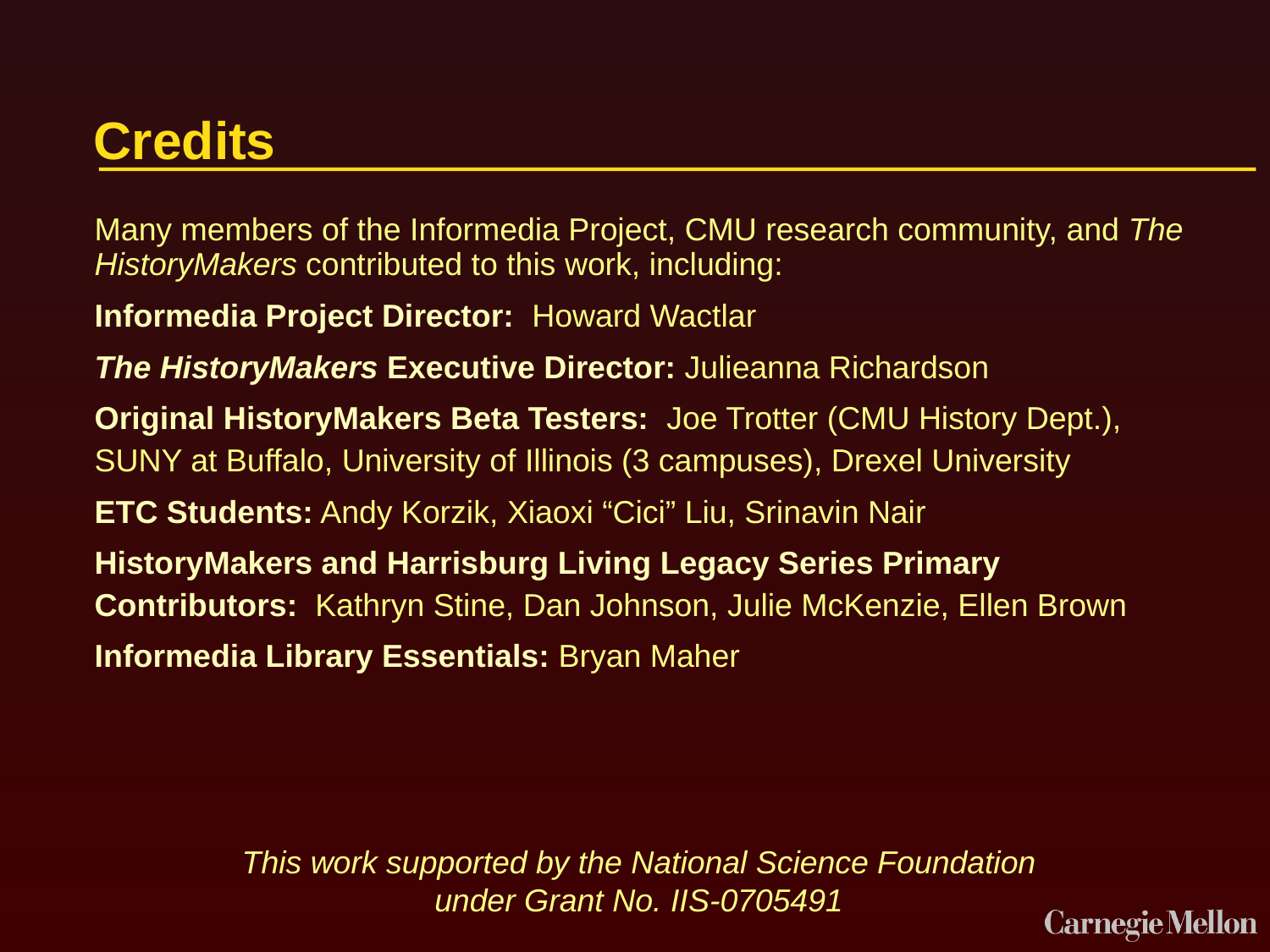

# Credits
Many members of the Informedia Project, CMU research community, and The HistoryMakers contributed to this work, including:
Informedia Project Director:  Howard Wactlar
The HistoryMakers Executive Director: Julieanna Richardson
Original HistoryMakers Beta Testers:  Joe Trotter (CMU History Dept.), SUNY at Buffalo, University of Illinois (3 campuses), Drexel University
ETC Students: Andy Korzik, Xiaoxi “Cici” Liu, Srinavin Nair
HistoryMakers and Harrisburg Living Legacy Series Primary Contributors:  Kathryn Stine, Dan Johnson, Julie McKenzie, Ellen Brown
Informedia Library Essentials: Bryan Maher

This work supported by the National Science Foundation
under Grant No. IIS-0705491